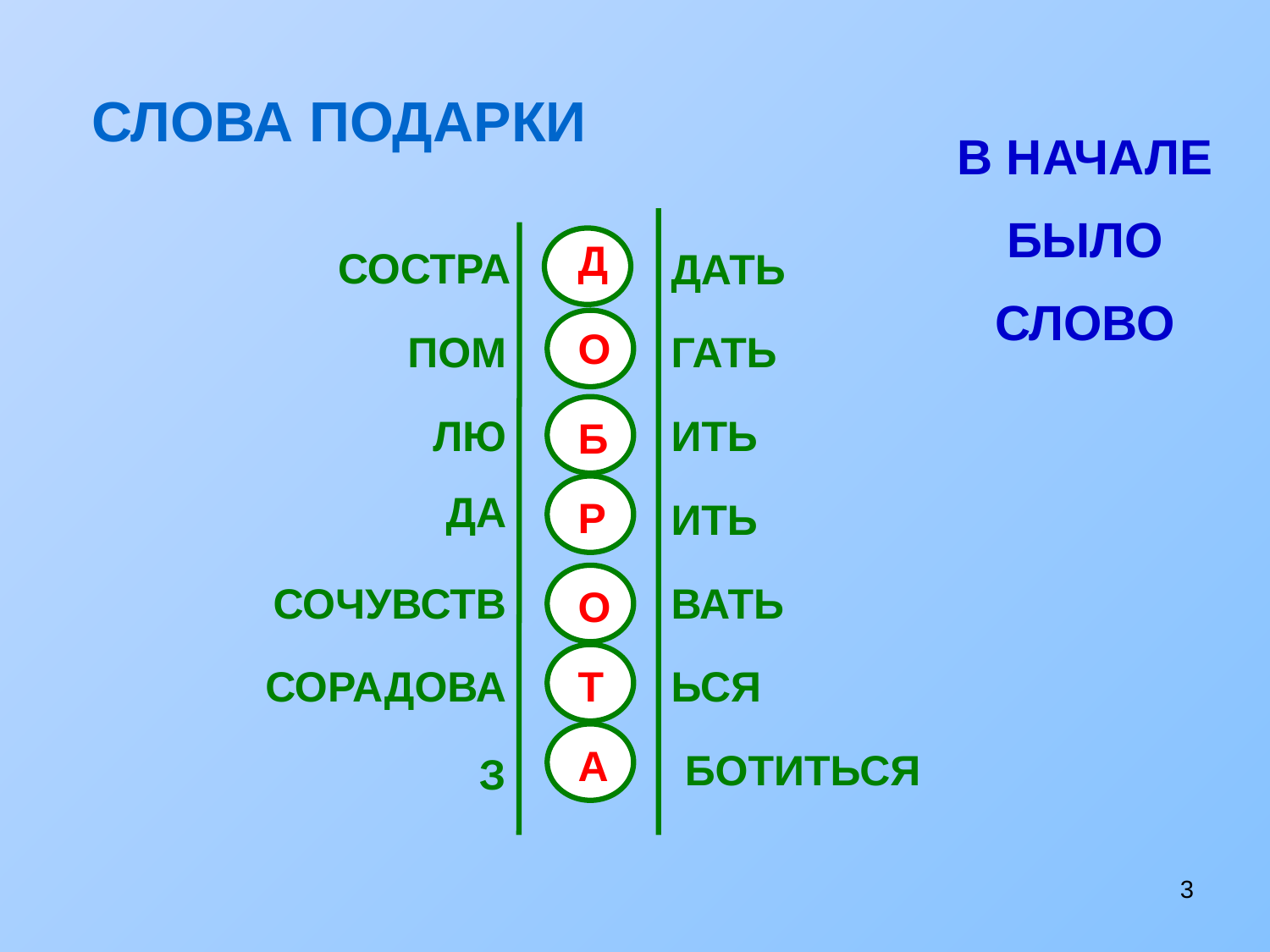

СЛОВА ПОДАРКИ
# В НАЧАЛЕ БЫЛО СЛОВО

Д
СОСТРА
ДАТЬ

О
ГАТЬ
ПОМ

ЛЮ
ИТЬ
Б

ДА
Р
ИТЬ

СОЧУВСТВ
ВАТЬ
О

Т
СОРАДОВА
ЬСЯ

А
БОТИТЬСЯ
З
3